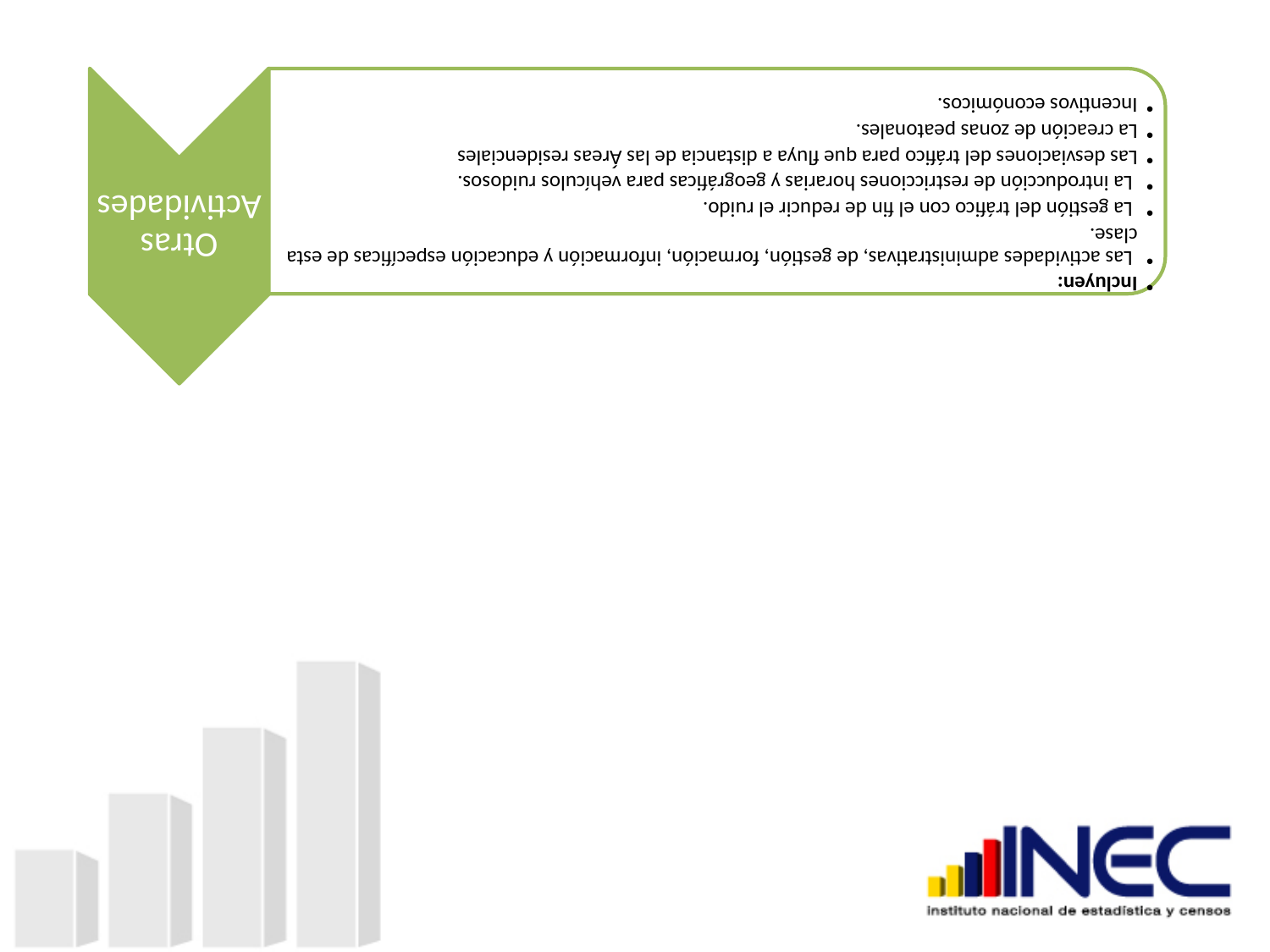

Otras Actividades
Incluyen:
 Las actividades administrativas, de gestión, formación, información y educación específicas de esta clase.
 La gestión del tráfico con el fin de reducir el ruido.
 La introducción de restricciones horarias y geográficas para vehículos ruidosos.
Las desviaciones del tráfico para que fluya a distancia de las Áreas residenciales
La creación de zonas peatonales.
Incentivos económicos.